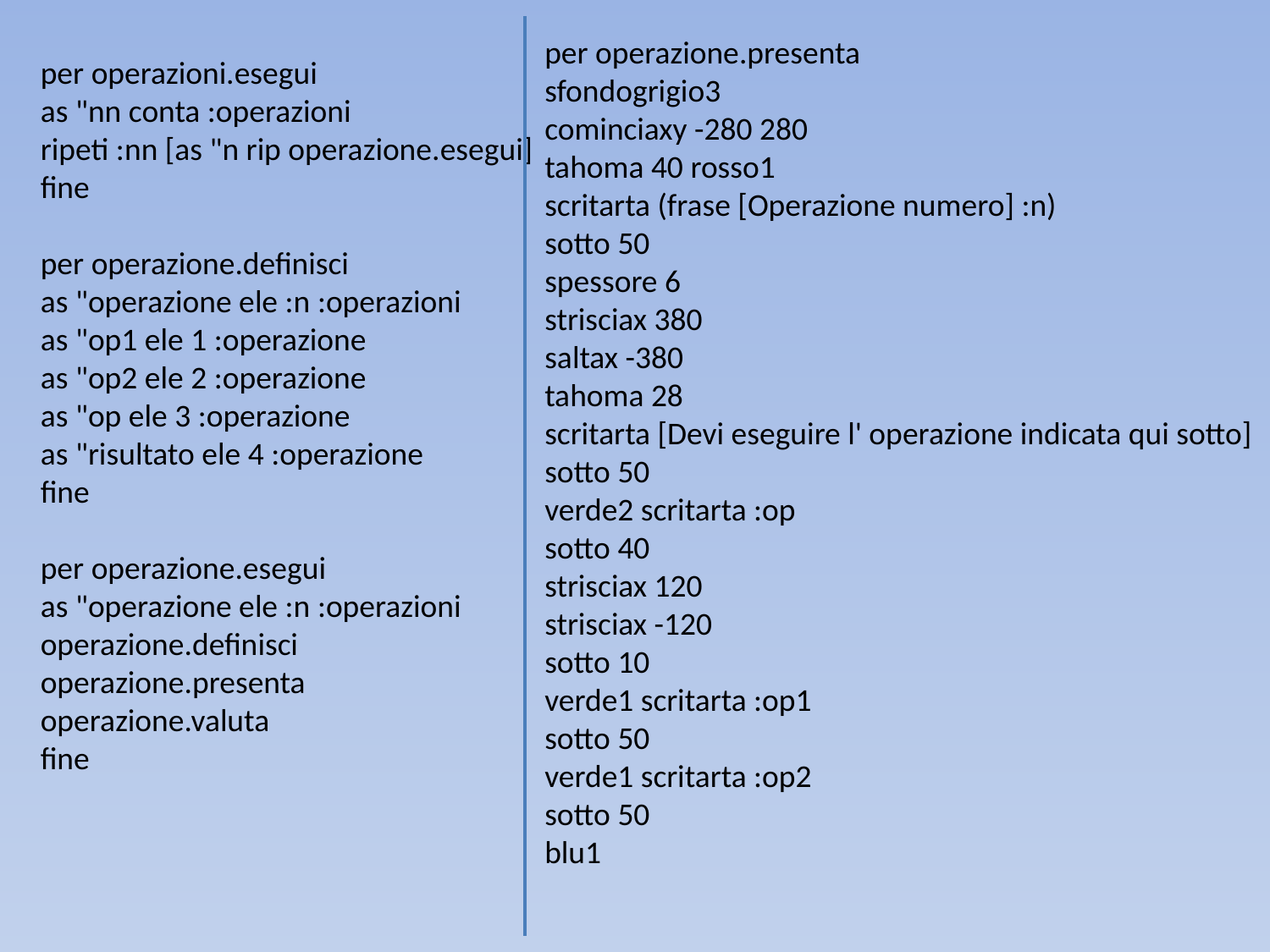

per operazione.presenta
sfondogrigio3
cominciaxy -280 280
tahoma 40 rosso1
scritarta (frase [Operazione numero] :n)
sotto 50
spessore 6
strisciax 380
saltax -380
tahoma 28
scritarta [Devi eseguire l' operazione indicata qui sotto]
sotto 50
verde2 scritarta :op
sotto 40
strisciax 120
strisciax -120
sotto 10
verde1 scritarta :op1
sotto 50
verde1 scritarta :op2
sotto 50
blu1

per operazioni.esegui
as "nn conta :operazioni
ripeti :nn [as "n rip operazione.esegui]
fine

per operazione.definisci
as "operazione ele :n :operazioni
as "op1 ele 1 :operazione
as "op2 ele 2 :operazione
as "op ele 3 :operazione
as "risultato ele 4 :operazione
fine

per operazione.esegui
as "operazione ele :n :operazioni
operazione.definisci
operazione.presenta
operazione.valuta
fine